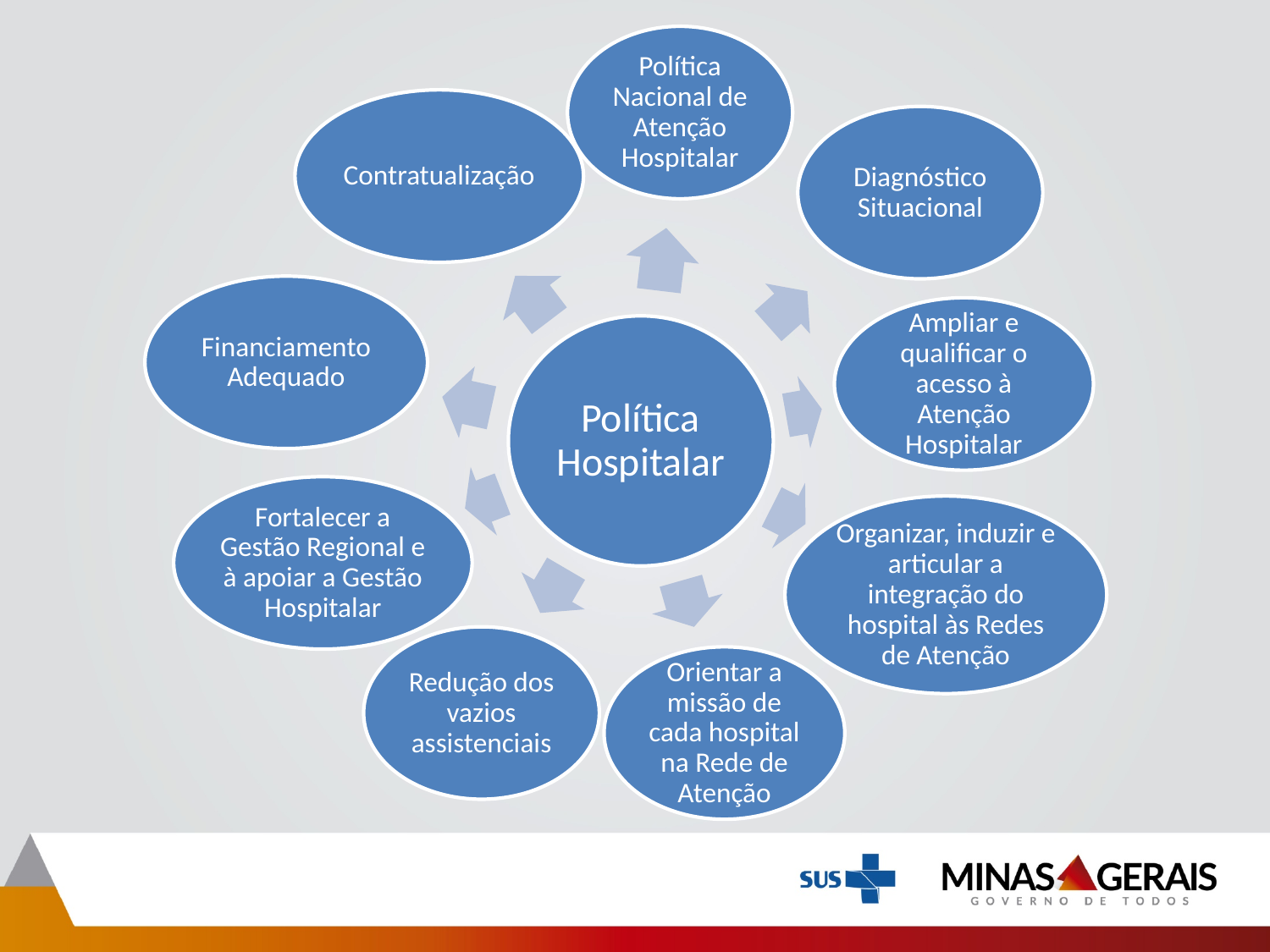

Política Hospitalar

Política Nacional de Atenção Hospitalar

Diagnóstico Situacional

Ampliar e qualificar o acesso à Atenção Hospitalar

Organizar, induzir e articular a integração do hospital às Redes de Atenção

Orientar a missão de cada hospital na Rede de Atenção

Redução dos vazios assistenciais

Fortalecer a Gestão Regional e à apoiar a Gestão Hospitalar

Financiamento Adequado

Contratualização